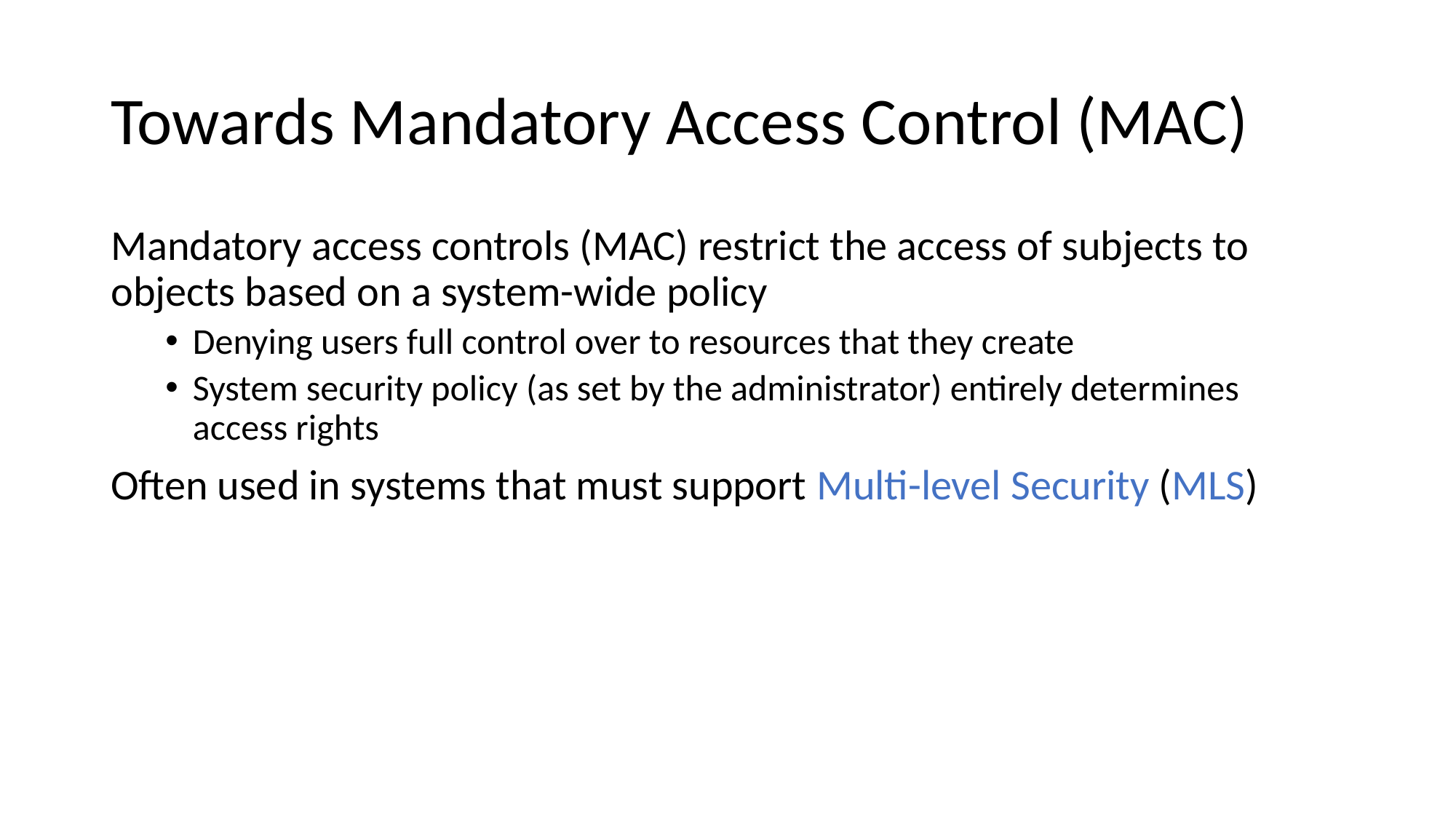

# Towards Mandatory Access Control (MAC)
Mandatory access controls (MAC) restrict the access of subjects to objects based on a system-wide policy
Denying users full control over to resources that they create
System security policy (as set by the administrator) entirely determines  access rights
Often used in systems that must support Multi-level Security (MLS)